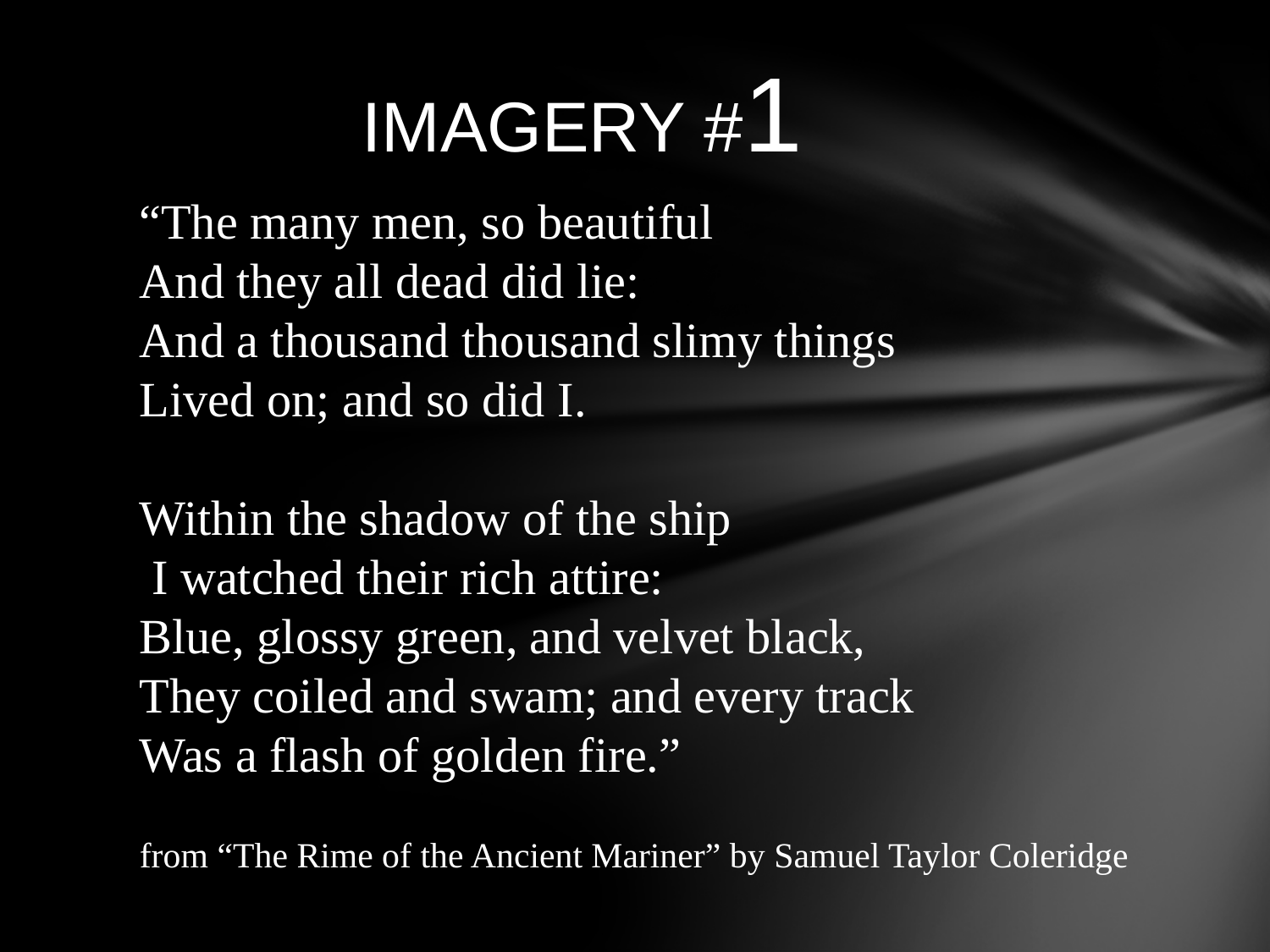

# IMAGERY #1
“The many men, so beautiful
And they all dead did lie:
And a thousand thousand slimy things
Lived on; and so did I.

Within the shadow of the ship
 I watched their rich attire:
Blue, glossy green, and velvet black,
They coiled and swam; and every track
Was a flash of golden fire.”

from “The Rime of the Ancient Mariner” by Samuel Taylor Coleridge